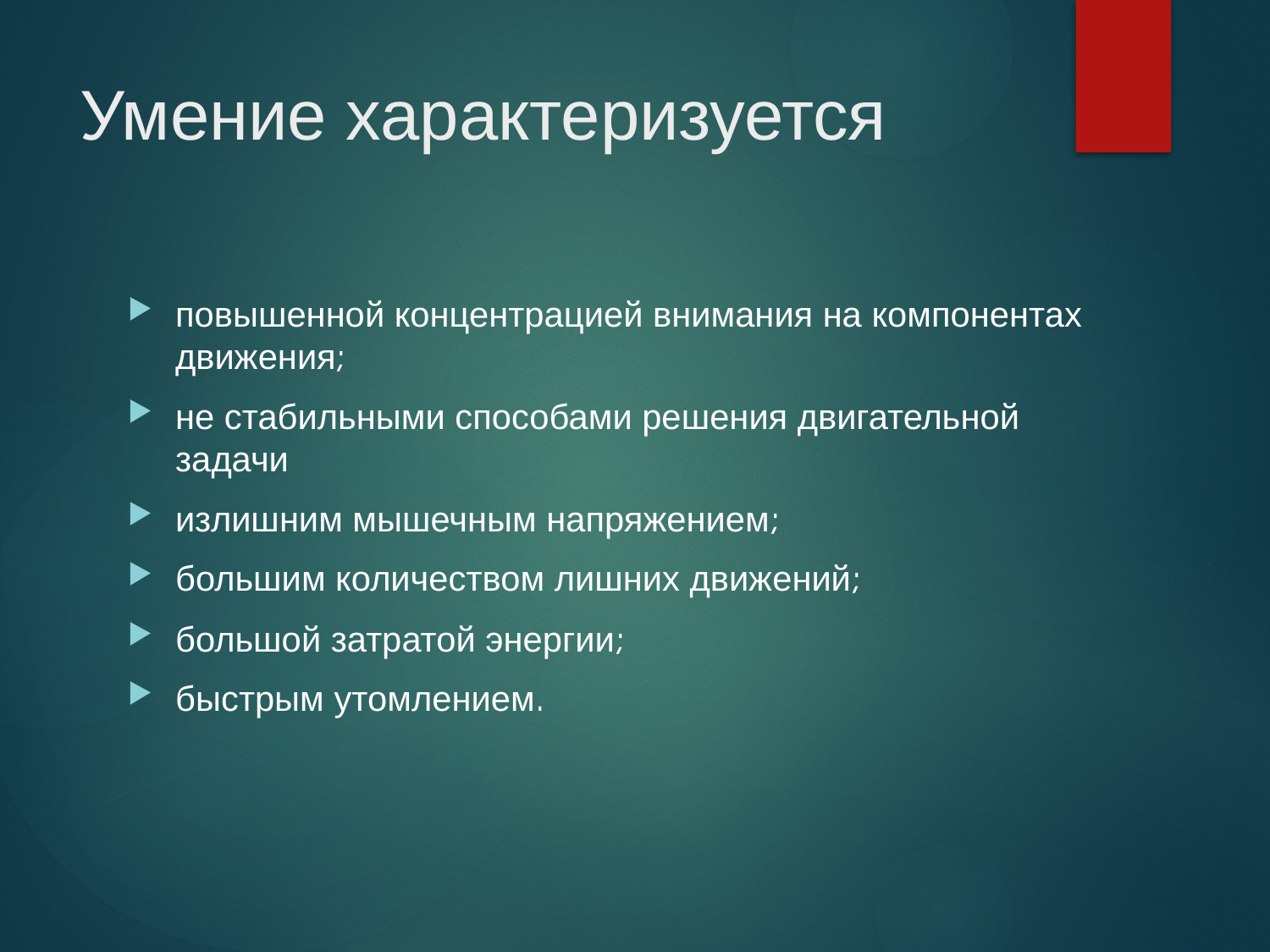

# Умение характеризуется
повышенной концентрацией внимания на компонентах движения;
не стабильными способами решения двигательной задачи
излишним мышечным напряжением;
большим количеством лишних движений;
большой затратой энергии;
быстрым утомлением.